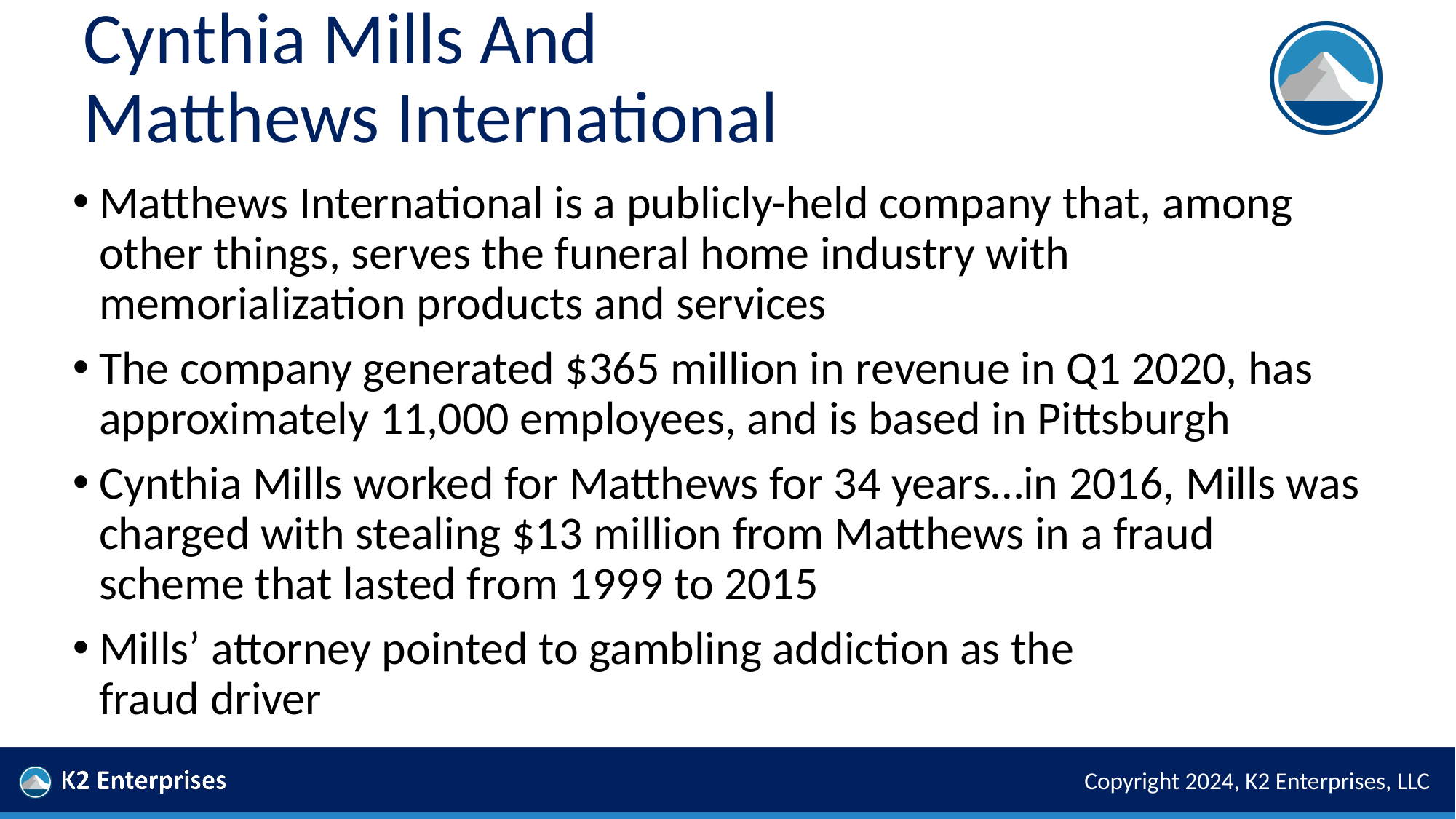

# Cynthia Mills And Matthews International
Matthews International is a publicly-held company that, among other things, serves the funeral home industry with memorialization products and services
The company generated $365 million in revenue in Q1 2020, has approximately 11,000 employees, and is based in Pittsburgh
Cynthia Mills worked for Matthews for 34 years…in 2016, Mills was charged with stealing $13 million from Matthews in a fraud scheme that lasted from 1999 to 2015
Mills’ attorney pointed to gambling addiction as the
fraud driver